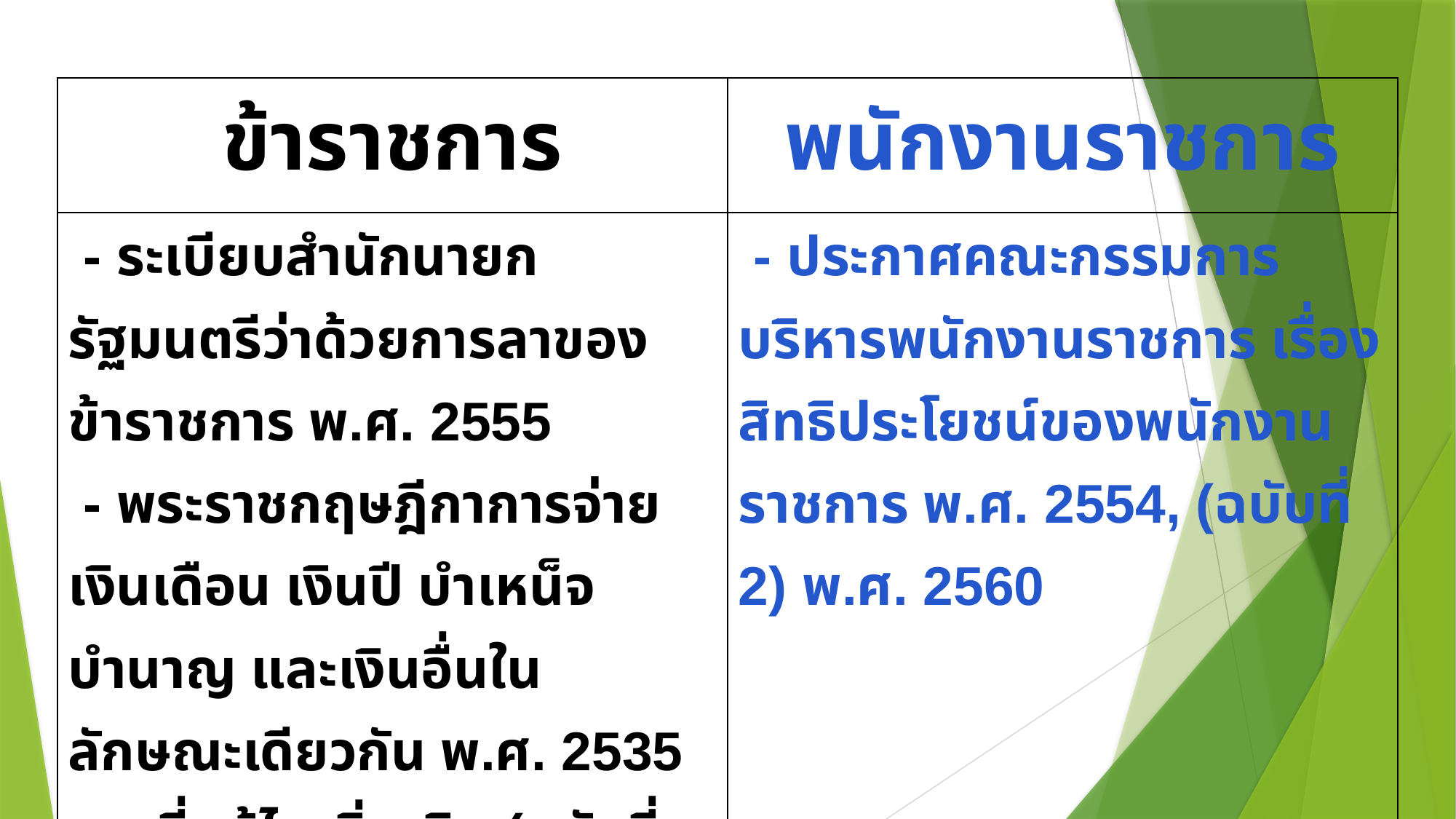

| ข้าราชการ | พนักงานราชการ |
| --- | --- |
| - ระเบียบสำนักนายกรัฐมนตรีว่าด้วยการลาของข้าราชการ พ.ศ. 2555 - พระราชกฤษฎีกาการจ่ายเงินเดือน เงินปี บำเหน็จ บำนาญ และเงินอื่นในลักษณะเดียวกัน พ.ศ. 2535 และที่แก้ไขเพิ่มเติม (ฉบับที่ 3) พ.ศ. 2539, (ฉบับที่ 5) พ.ศ. 2555 - กฎ ก.พ. ว่าด้วยการเลื่อนเงินเดือน พ.ศ. 2552 | - ประกาศคณะกรรมการบริหารพนักงานราชการ เรื่อง สิทธิประโยชน์ของพนักงานราชการ พ.ศ. 2554, (ฉบับที่ 2) พ.ศ. 2560 |